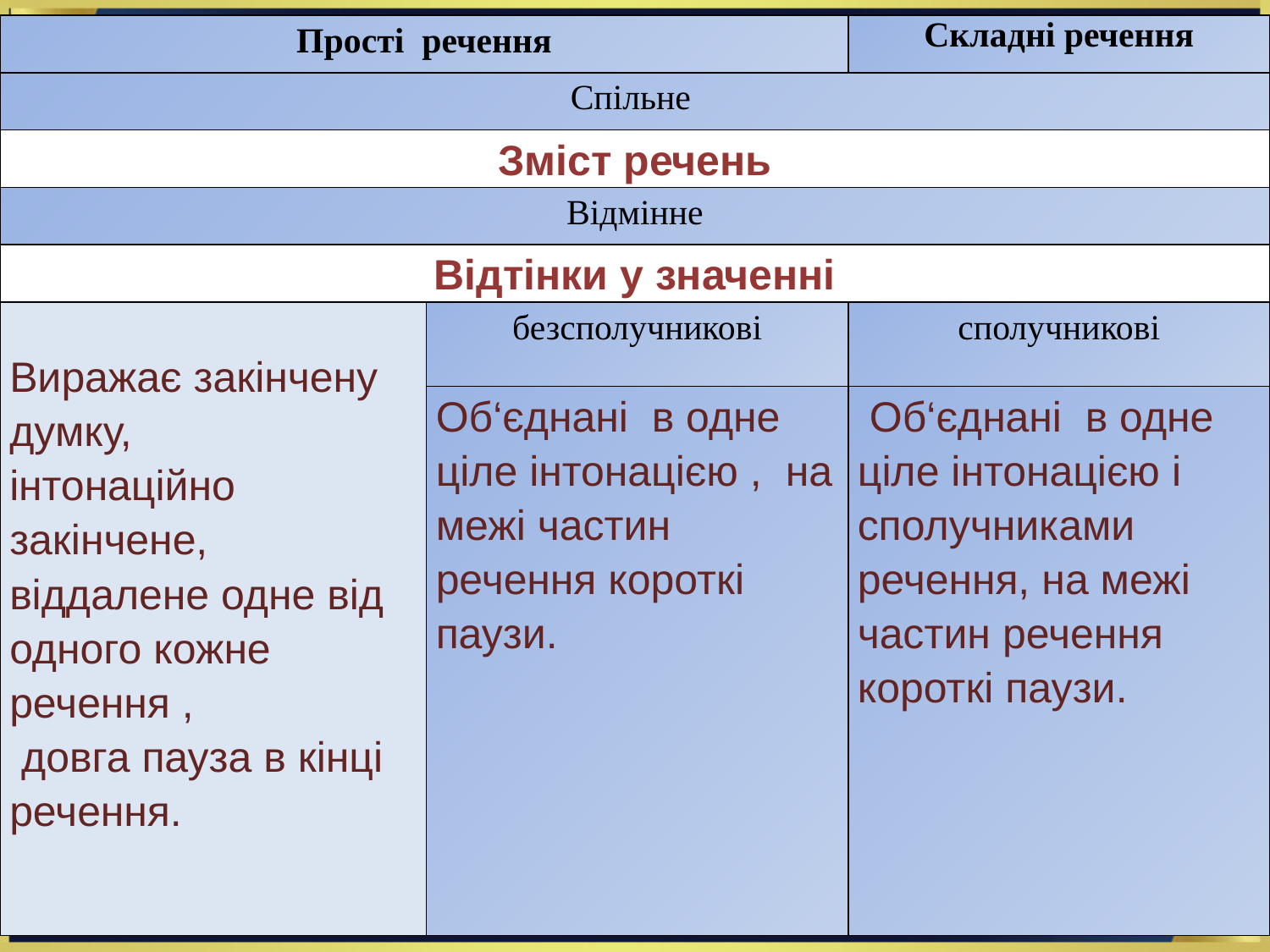

| Прості речення |  | Складні речення |
| --- | --- | --- |
| Спільне |  |  |
| Зміст речень |  |  |
| Відмінне |  |  |
| Відтінки у значенні |  |  |
| Виражає закінчену думку, інтонаційно закінчене, віддалене одне від одного кожне речення , довга пауза в кінці речення. | безсполучникові | сполучникові |
|  | Об‘єднані в одне ціле інтонацією , на межі частин речення короткі паузи. | Об‘єднані в одне ціле інтонацією і сполучниками речення, на межі частин речення короткі паузи. |